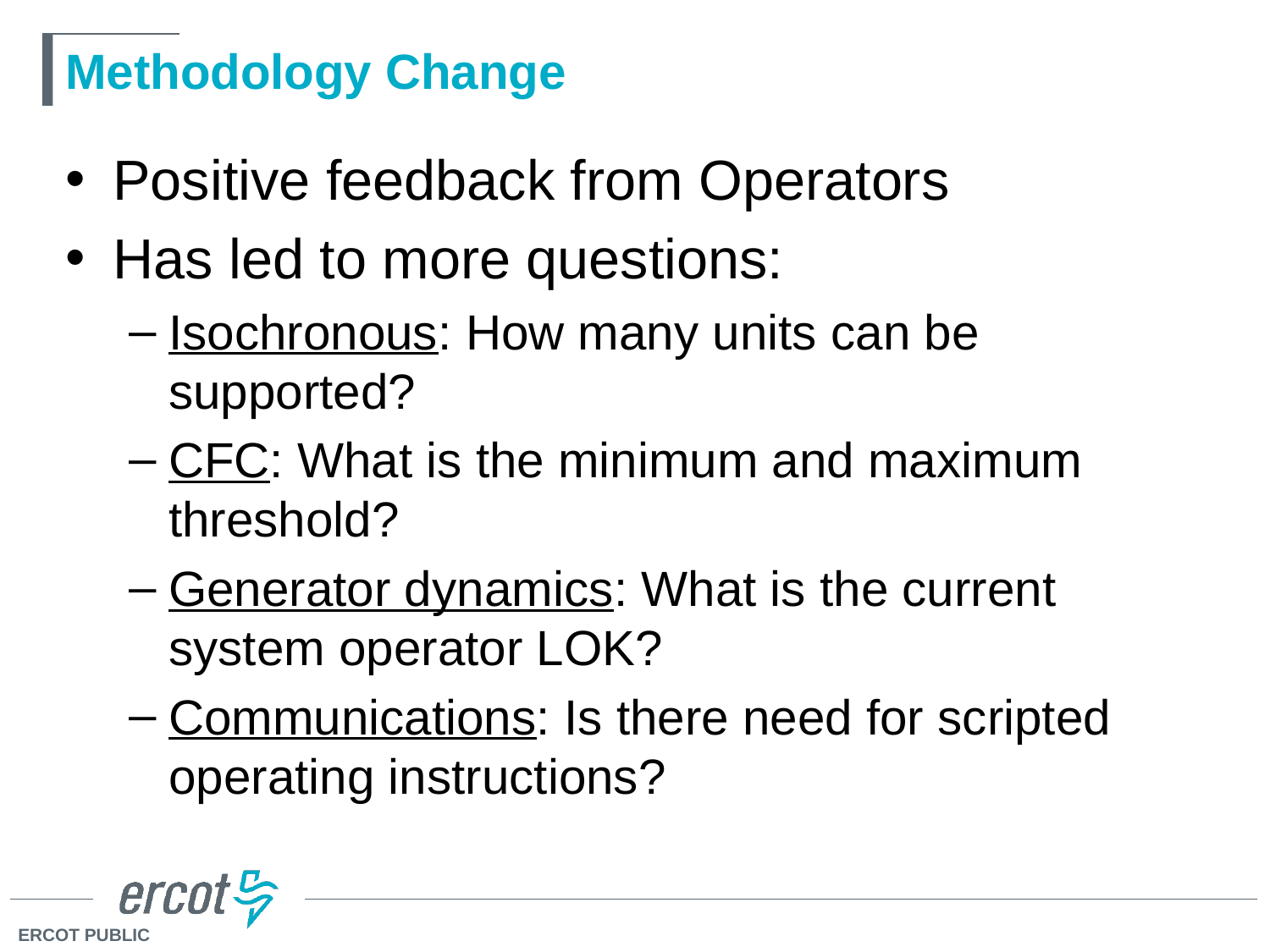

# Methodology Change
Positive feedback from Operators
Has led to more questions:
Isochronous: How many units can be supported?
CFC: What is the minimum and maximum threshold?
Generator dynamics: What is the current system operator LOK?
Communications: Is there need for scripted operating instructions?